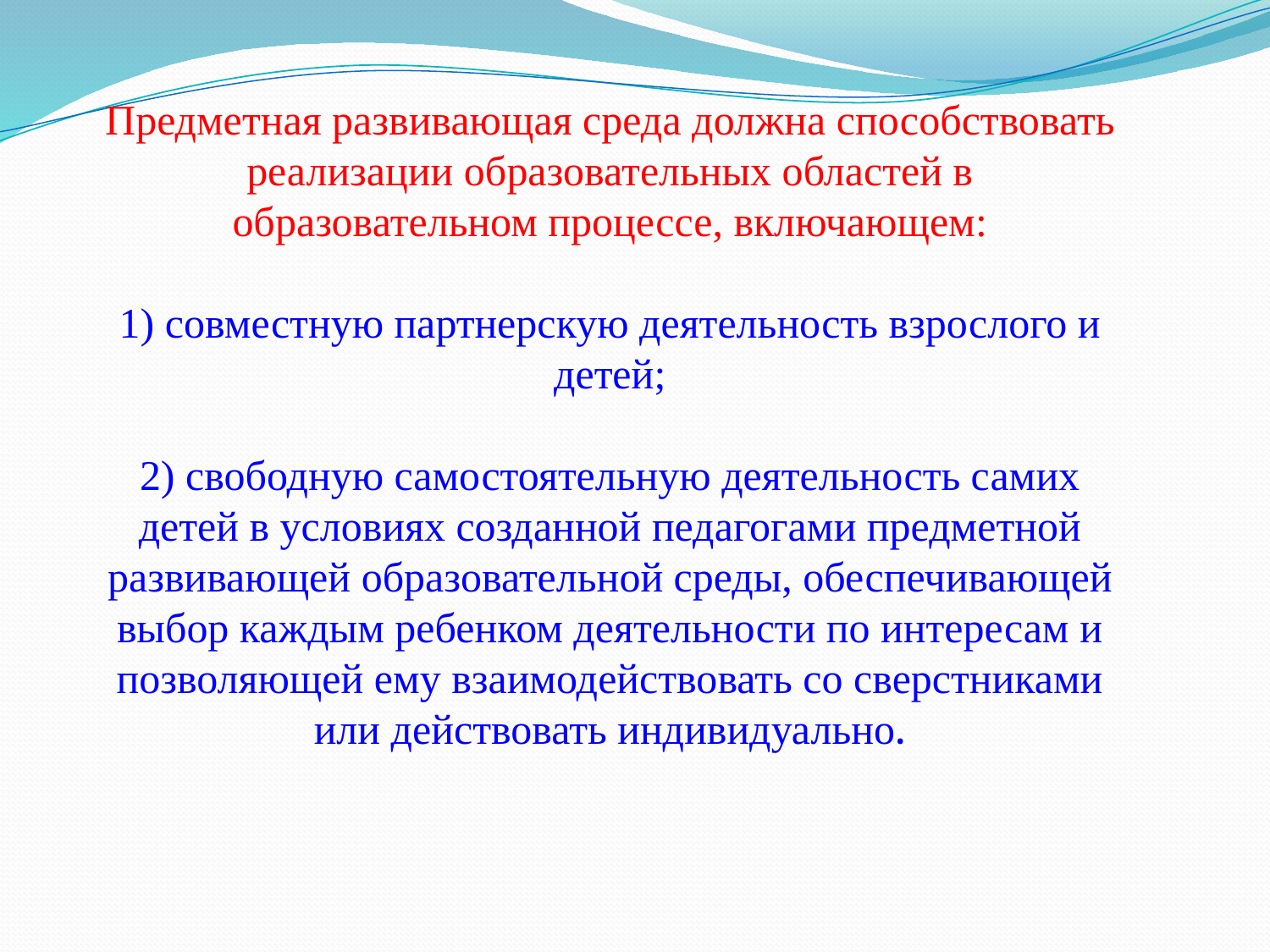

Предметная развивающая среда должна способствовать реализации образовательных областей в образовательном процессе, включающем:

1) совместную партнерскую деятельность взрослого и детей;
2) свободную самостоятельную деятельность самих детей в условиях созданной педагогами предметной развивающей образовательной среды, обеспечивающей выбор каждым ребенком деятельности по интересам и позволяющей ему взаимодействовать со сверстниками или действовать индивидуально.